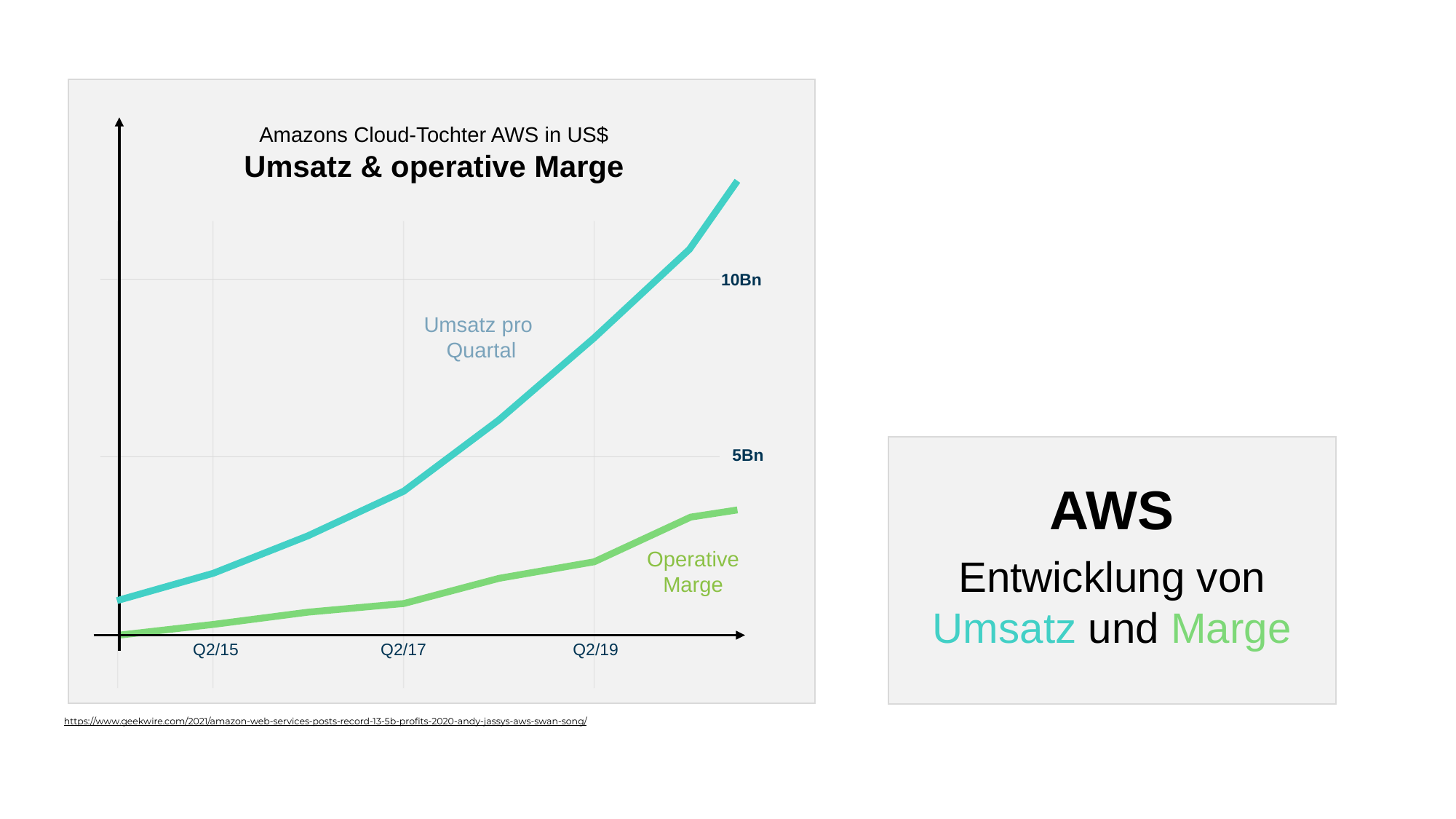

Amazons Cloud-Tochter AWS in US$
Umsatz & operative Marge

10Bn
Umsatz pro
Quartal
AWS
Entwicklung von Umsatz und Marge
5Bn

Operative Marge
Q2/15
Q2/17
Q2/19
https://www.geekwire.com/2021/amazon-web-services-posts-record-13-5b-profits-2020-andy-jassys-aws-swan-song/